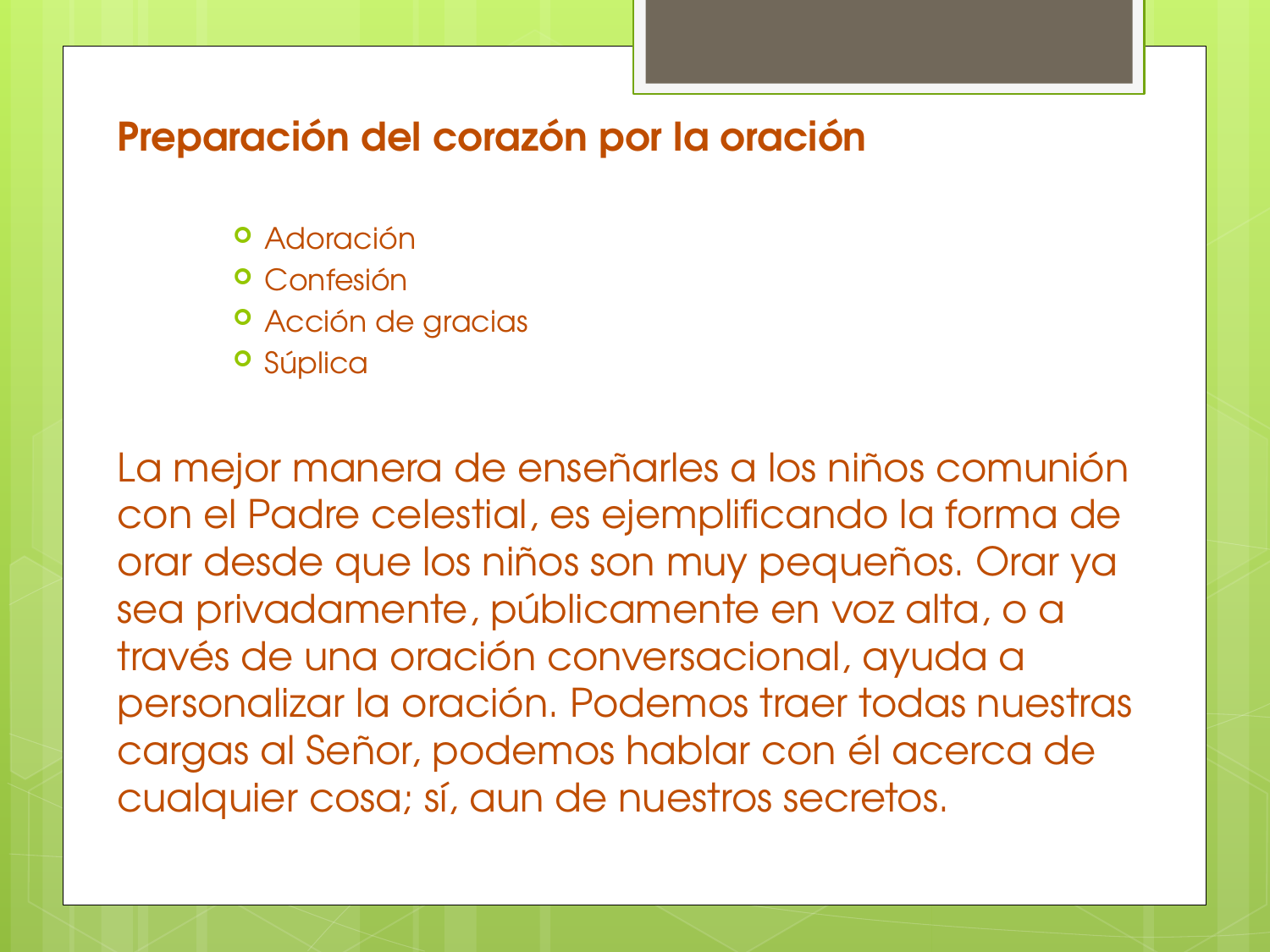

Preparación del corazón por la oración

Adoración
Confesión
Acción de gracias
Súplica

La mejor manera de enseñarles a los niños comunión con el Padre celestial, es ejemplificando la forma de orar desde que los niños son muy pequeños. Orar ya sea privadamente, públicamente en voz alta, o a través de una oración conversacional, ayuda a personalizar la oración. Podemos traer todas nuestras cargas al Señor, podemos hablar con él acerca de cualquier cosa; sí, aun de nuestros secretos.